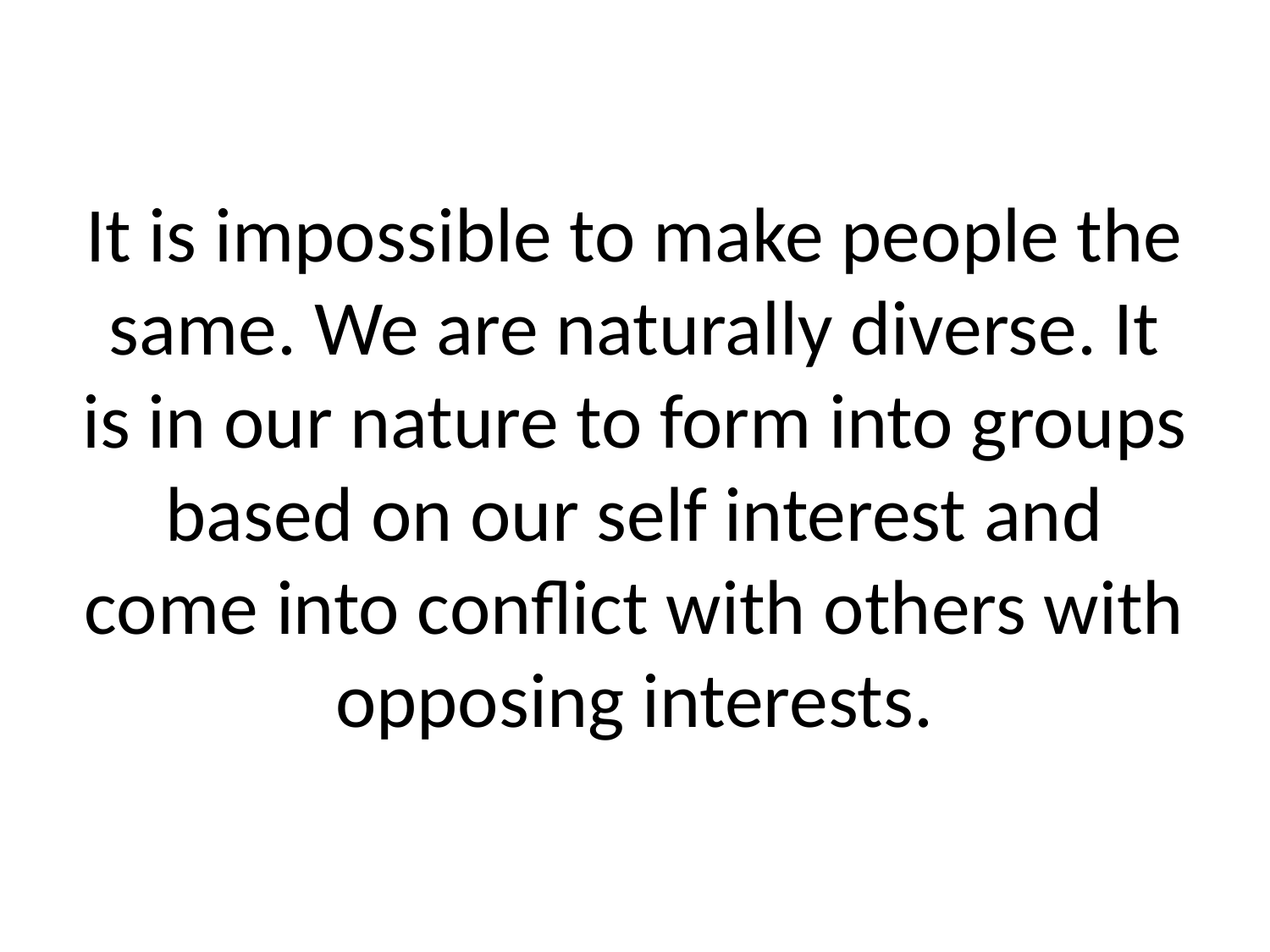

# It is impossible to make people the same. We are naturally diverse. It is in our nature to form into groups based on our self interest and come into conflict with others with opposing interests.